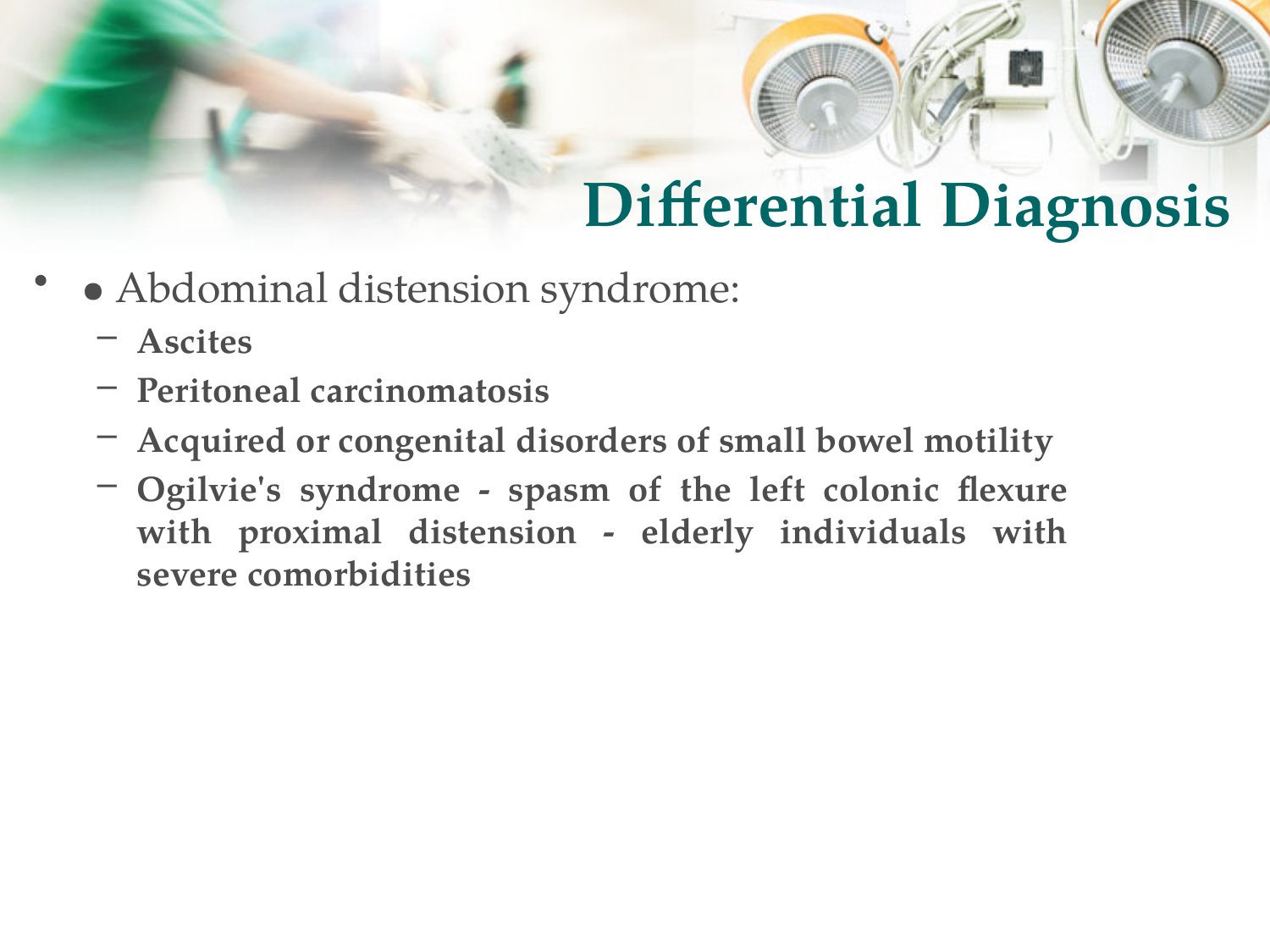

# Differential Diagnosis
• Abdominal distension syndrome:
Ascites
Peritoneal carcinomatosis
Acquired or congenital disorders of small bowel motility
Ogilvie's syndrome - spasm of the left colonic flexure with proximal distension - elderly individuals with severe comorbidities